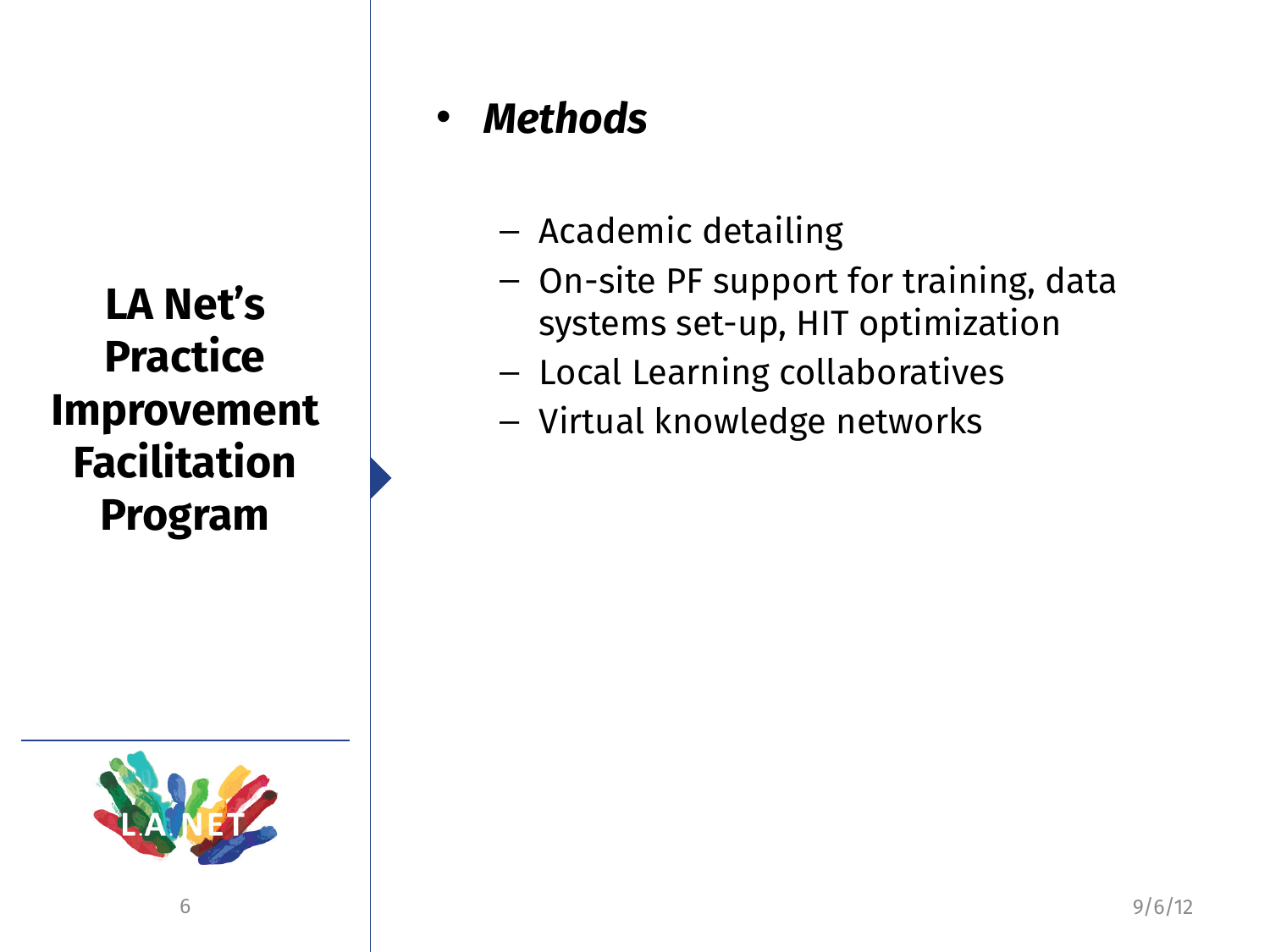

Methods

Academic detailing
On-site PF support for training, data systems set-up, HIT optimization
Local Learning collaboratives
Virtual knowledge networks

# LA Net’s Practice Improvement Facilitation Program
6
9/6/12